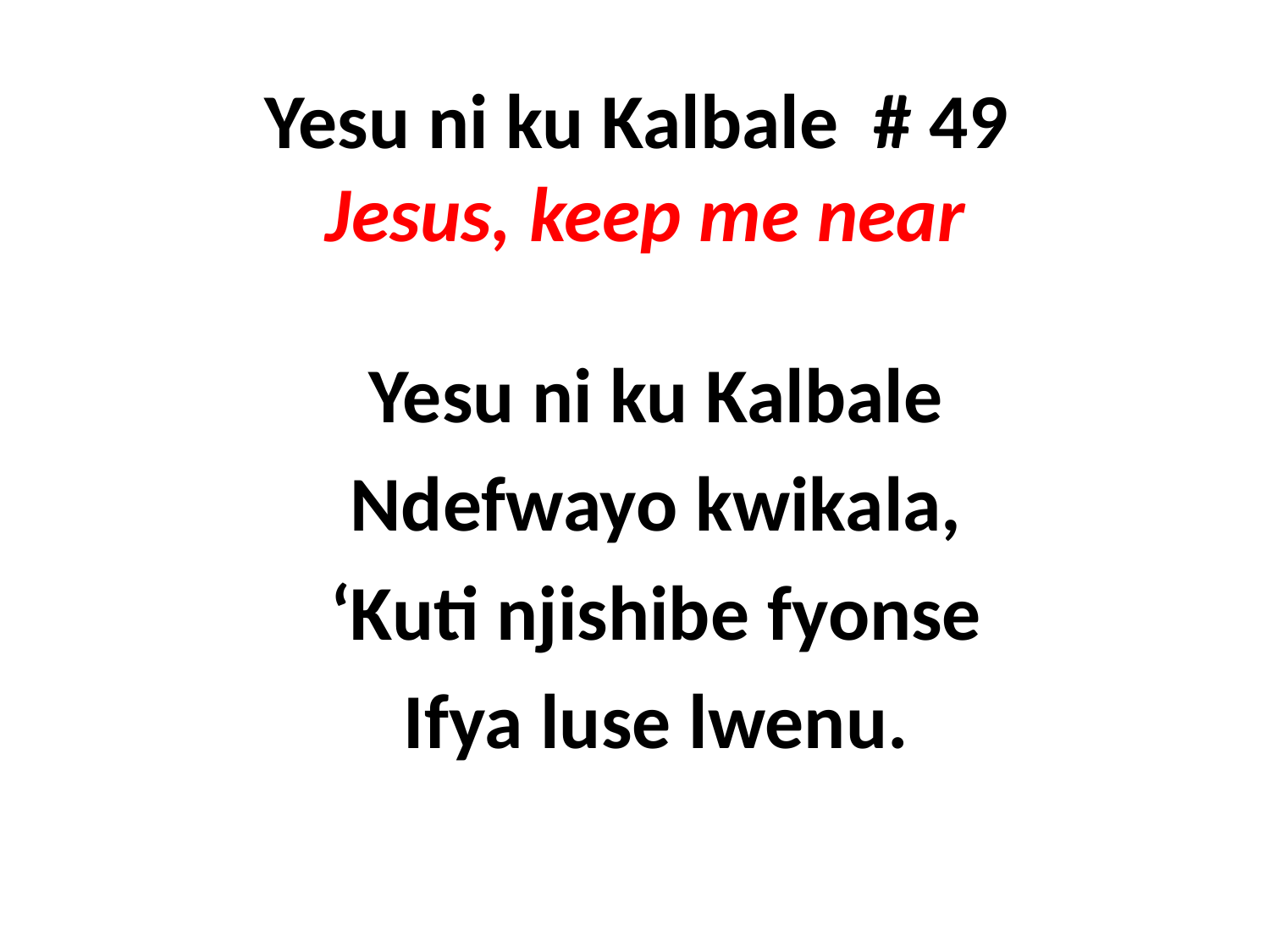

# Yesu ni ku Kalbale  # 49 Jesus, keep me near
Yesu ni ku Kalbale
Ndefwayo kwikala,
‘Kuti njishibe fyonse
Ifya luse lwenu.